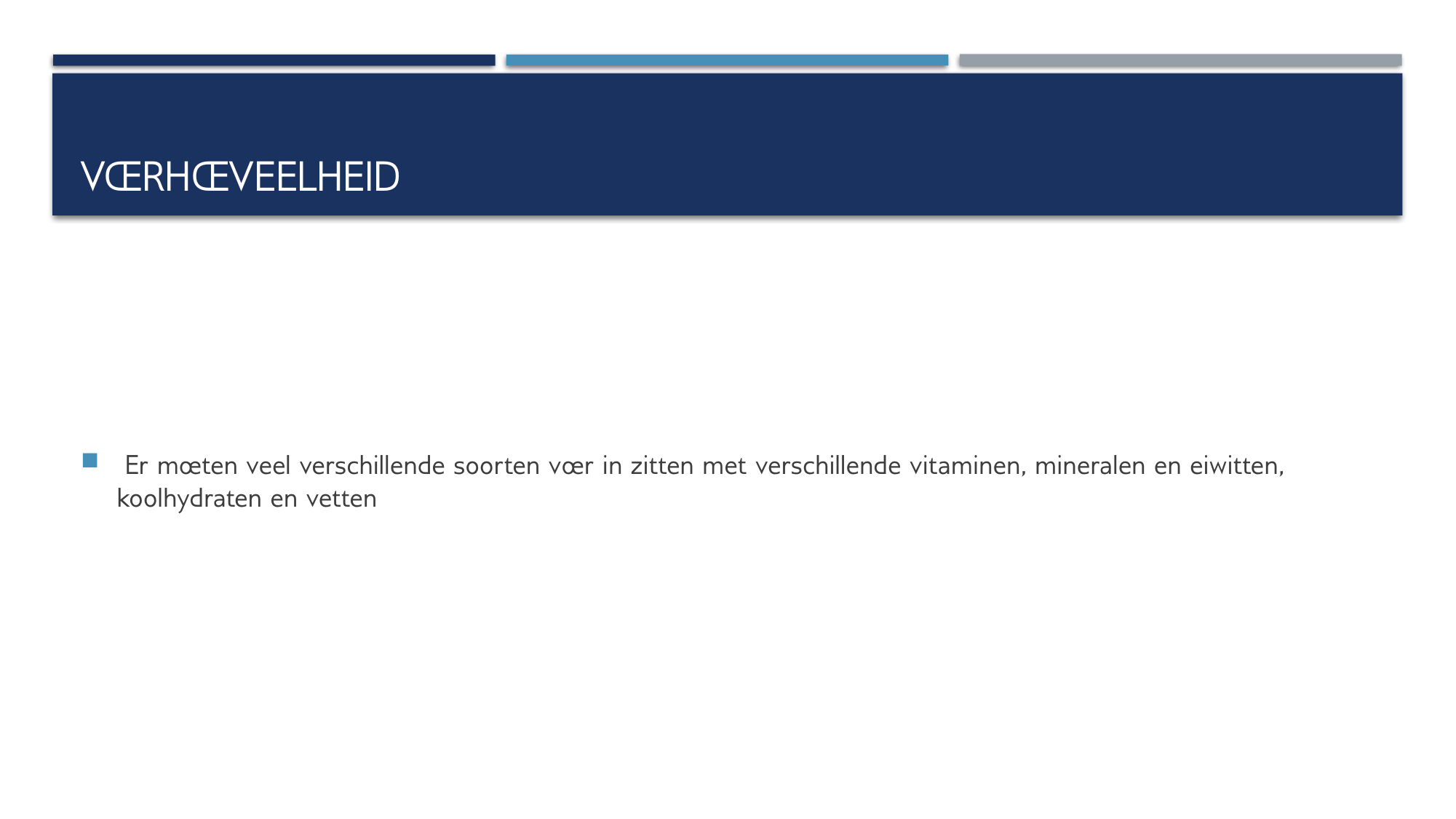

# Voerhoeveelheid
 Er moeten veel verschillende soorten voer in zitten met verschillende vitaminen, mineralen en eiwitten, koolhydraten en vetten